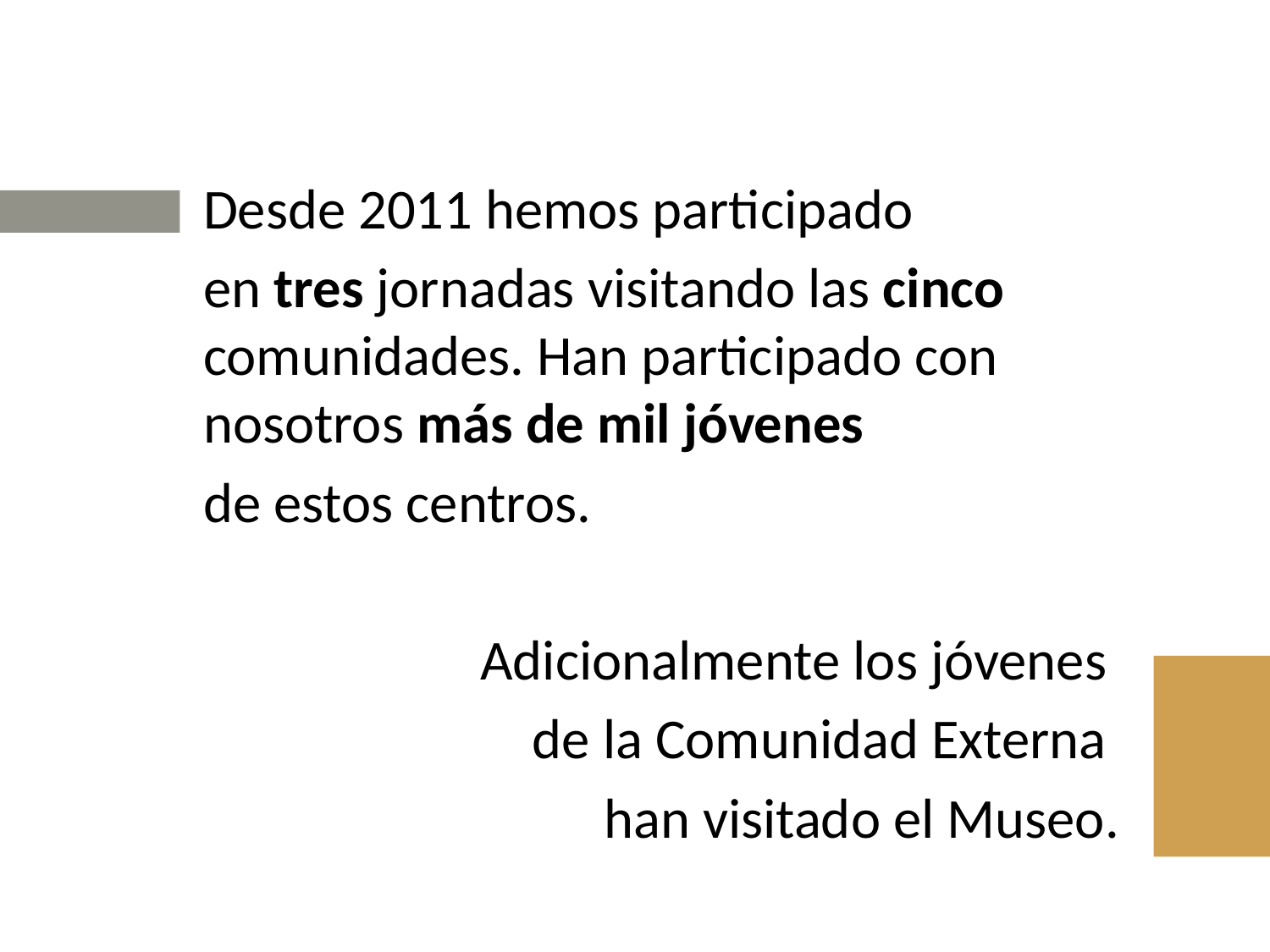

Desde 2011 hemos participado
en tres jornadas visitando las cinco comunidades. Han participado con nosotros más de mil jóvenes
de estos centros.

Adicionalmente los jóvenes
de la Comunidad Externa
han visitado el Museo.